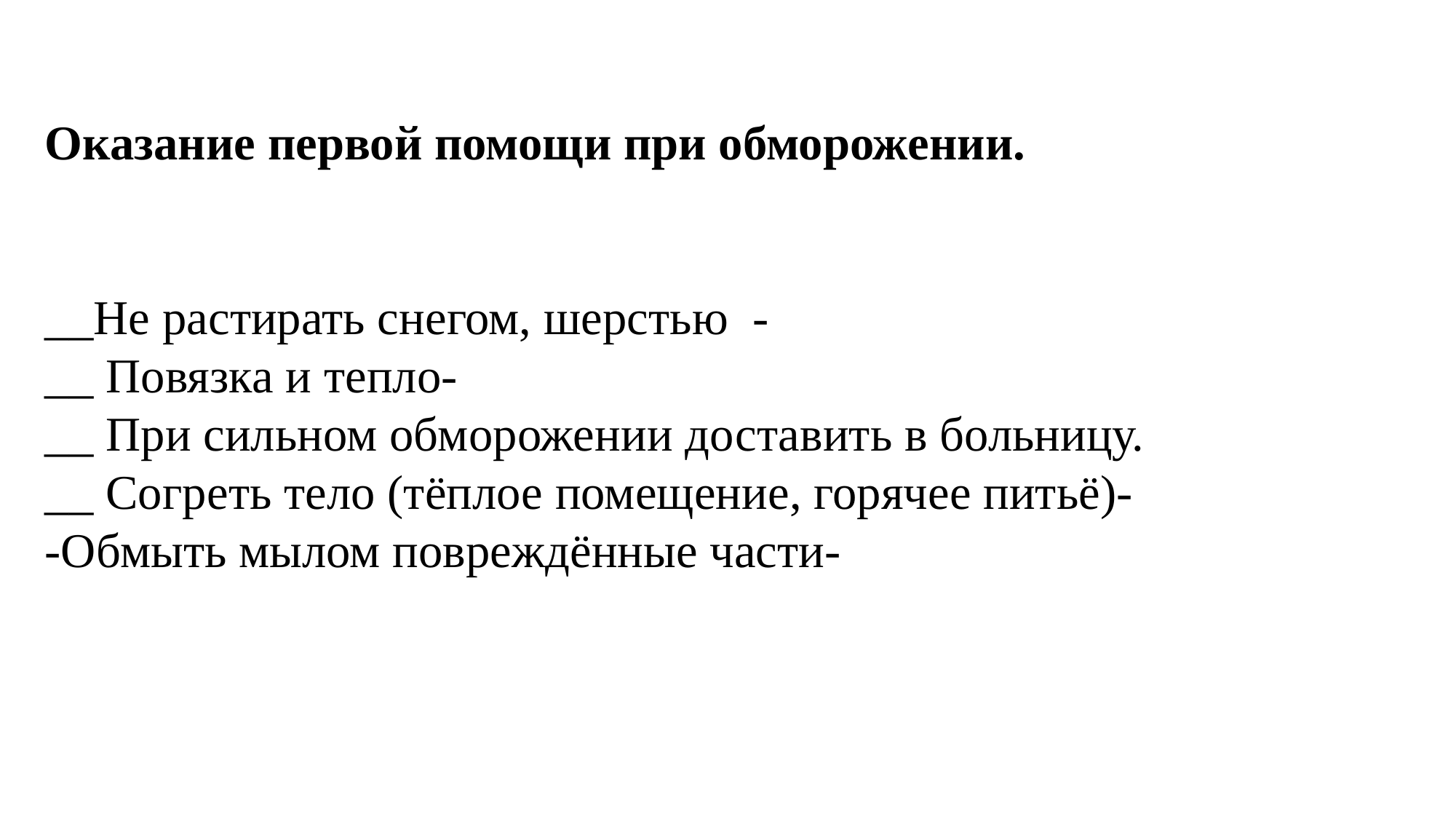

Оказание первой помощи при обморожении.

__Не растирать снегом, шерстью  -
__ Повязка и тепло-
__ При сильном обморожении доставить в больницу.
__ Согреть тело (тёплое помещение, горячее питьё)-
-Обмыть мылом повреждённые части-